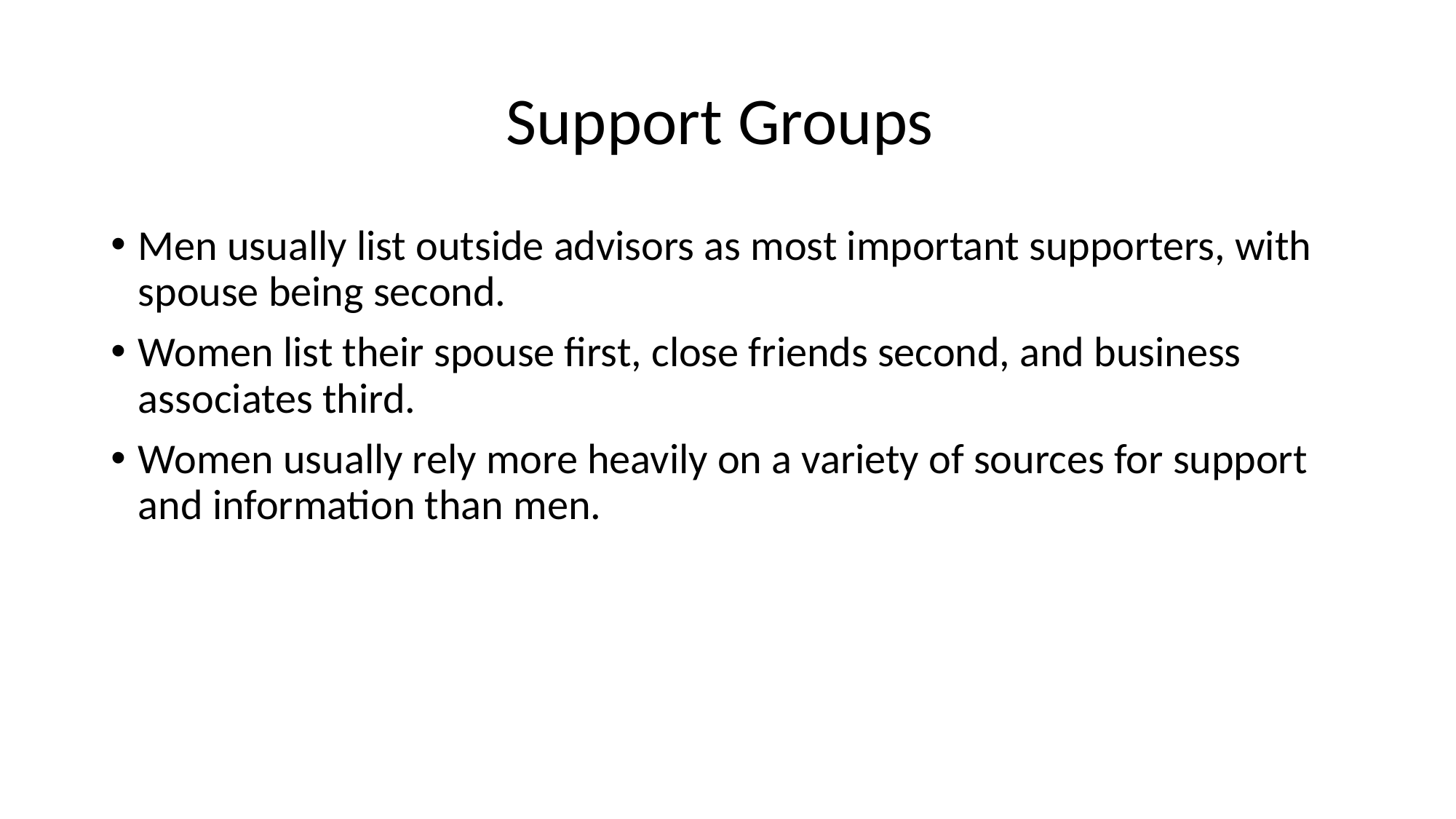

# Support Groups
Men usually list outside advisors as most important supporters, with spouse being second.
Women list their spouse first, close friends second, and business associates third.
Women usually rely more heavily on a variety of sources for support and information than men.